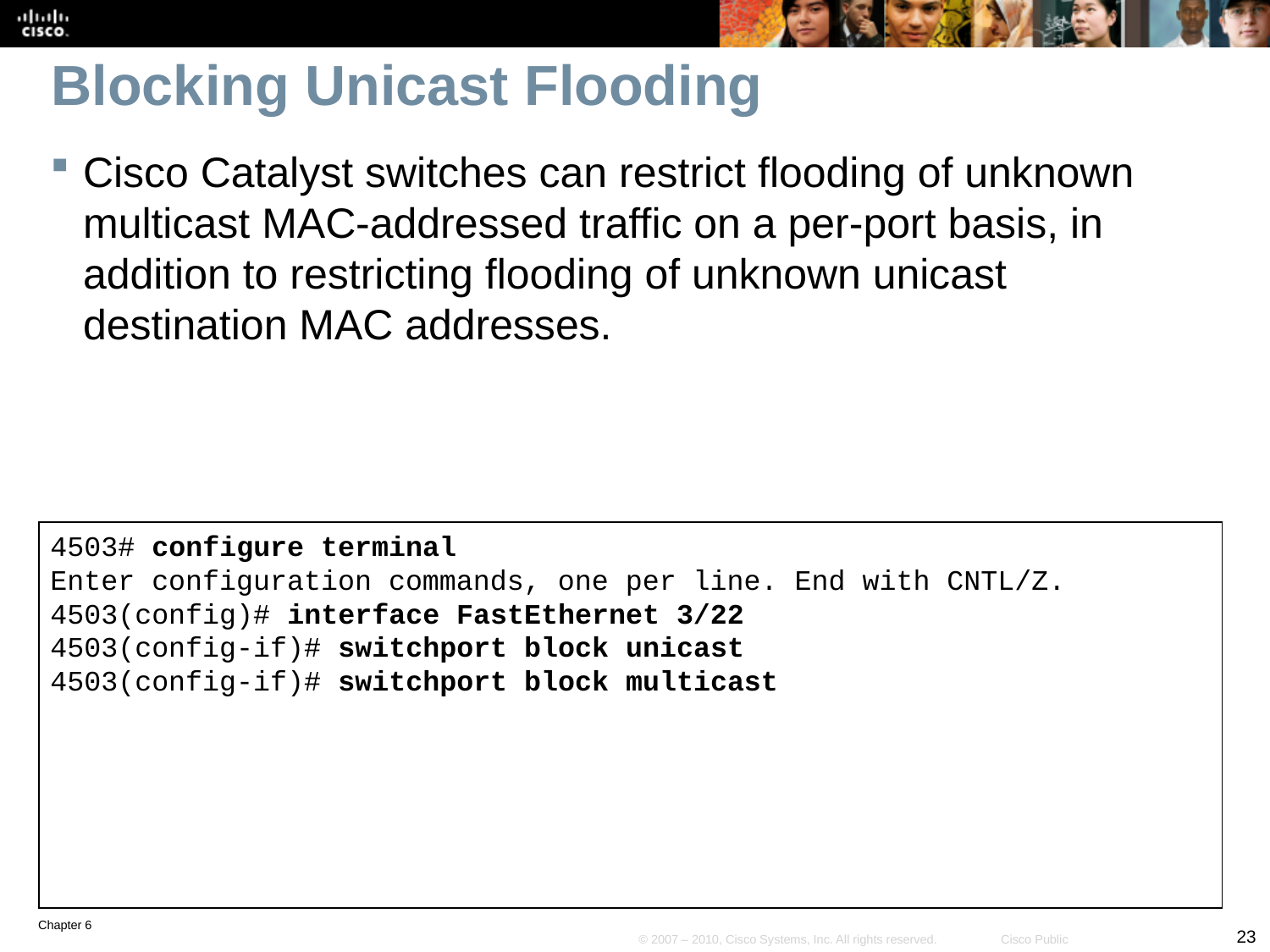

# Blocking Unicast Flooding
Cisco Catalyst switches can restrict flooding of unknown multicast MAC-addressed traffic on a per-port basis, in addition to restricting flooding of unknown unicast destination MAC addresses.
4503# configure terminal
Enter configuration commands, one per line. End with CNTL/Z.
4503(config)# interface FastEthernet 3/22
4503(config-if)# switchport block unicast
4503(config-if)# switchport block multicast